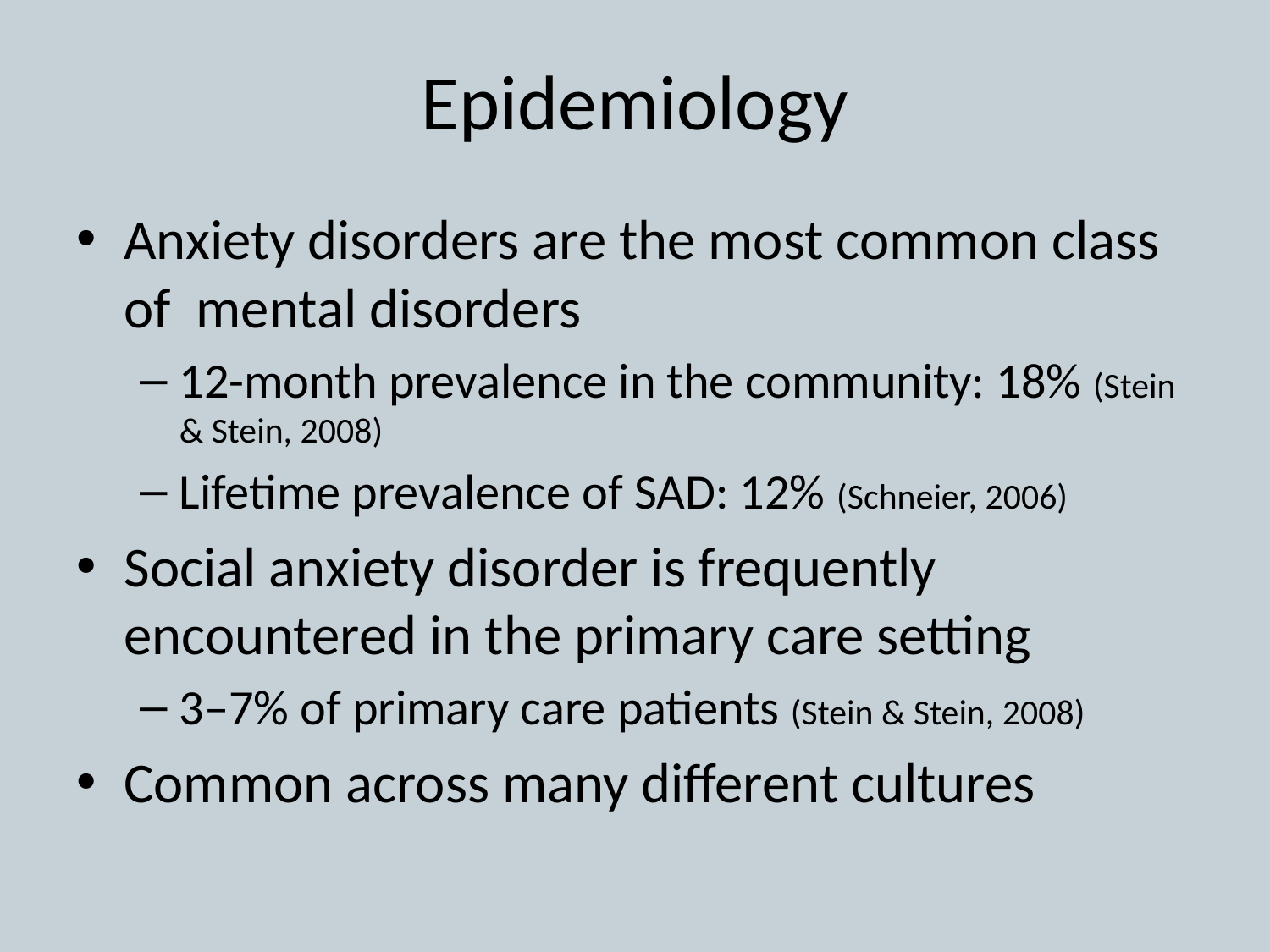

# Epidemiology
Anxiety disorders are the most common class of  mental disorders
12-month prevalence in the community: 18% (Stein & Stein, 2008)
Lifetime prevalence of SAD: 12% (Schneier, 2006)
Social anxiety disorder is frequently encountered in the primary care setting
3–7% of primary care patients (Stein & Stein, 2008)
Common across many different cultures